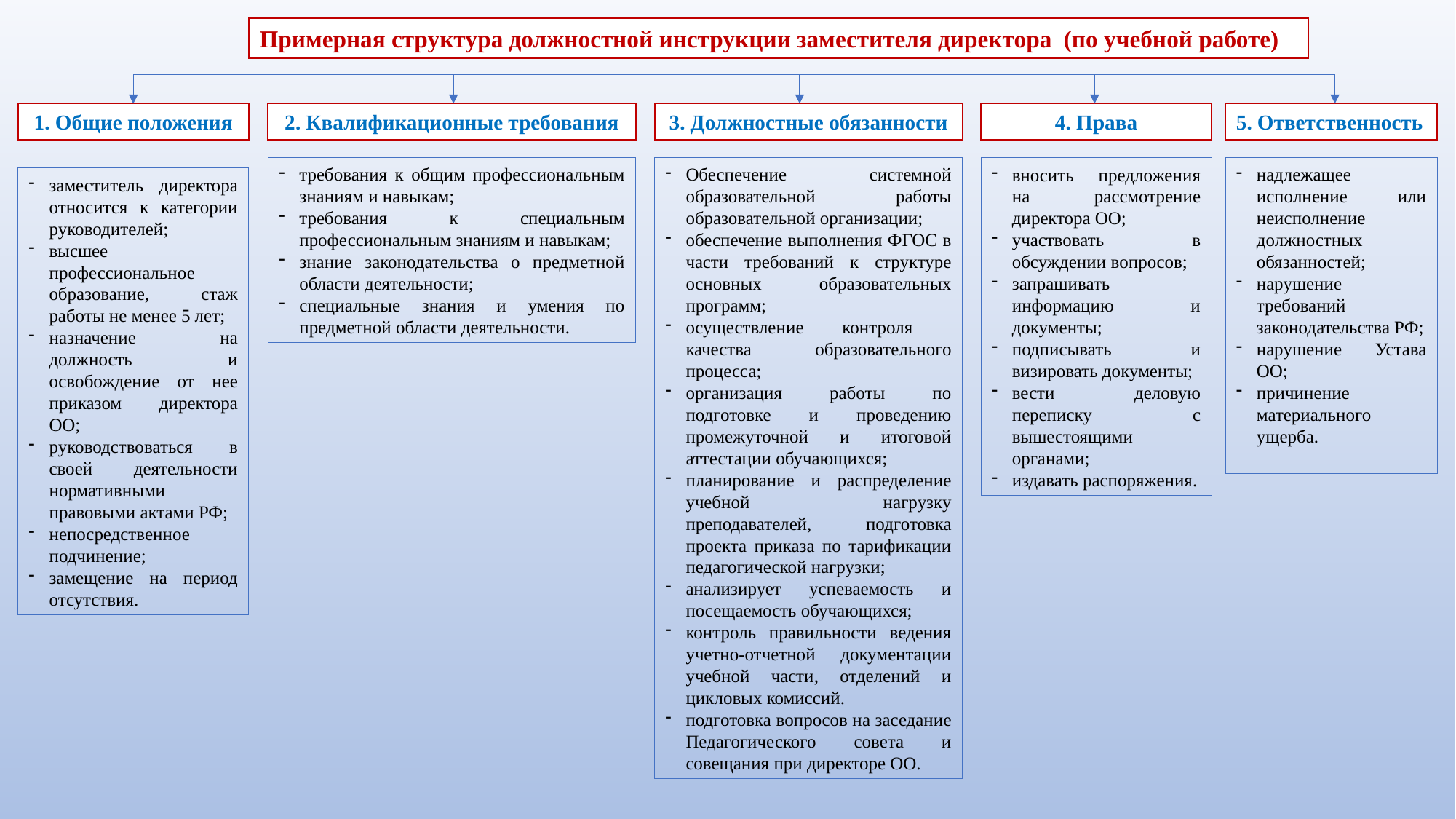

Примерная структура должностной инструкции заместителя директора  (по учебной работе)
4. Права
5. Ответственность
1. Общие положения
2. Квалификационные требования
3. Должностные обязанности
требования к общим профессиональным знаниям и навыкам;
требования к специальным профессиональным знаниям и навыкам;
знание законодательства о предметной области деятельности;
специальные знания и умения по предметной области деятельности.
Обеспечение системной образовательной работы образовательной организации;
обеспечение выполнения ФГОС в части требований к структуре основных образовательных программ;
осуществление контроля  качества образовательного процесса;
организация работы по подготовке и проведению промежуточной и итоговой аттестации обучающихся;
планирование и распределение учебной нагрузку преподавателей, подготовка проекта приказа по тарификации педагогической нагрузки;
анализирует успеваемость и посещаемость обучающихся;
контроль правильности ведения учетно-отчетной документации учебной части, отделений и цикловых комиссий.
подготовка вопросов на заседание Педагогического совета и совещания при директоре ОО.
вносить предложения на рассмотрение директора ОО;
участвовать в обсуждении вопросов;
запрашивать информацию и документы;
подписывать и визировать документы;
вести деловую переписку с вышестоящими органами;
издавать распоряжения.
надлежащее исполнение или неисполнение должностных обязанностей;
нарушение требований законодательства РФ;
нарушение Устава ОО;
причинение материального ущерба.

заместитель директора относится к категории руководителей;
высшее профессиональное образование, стаж работы не менее 5 лет;
назначение на должность и освобождение от нее приказом директора ОО;
руководствоваться в своей деятельности нормативными правовыми актами РФ;
непосредственное подчинение;
замещение на период отсутствия.